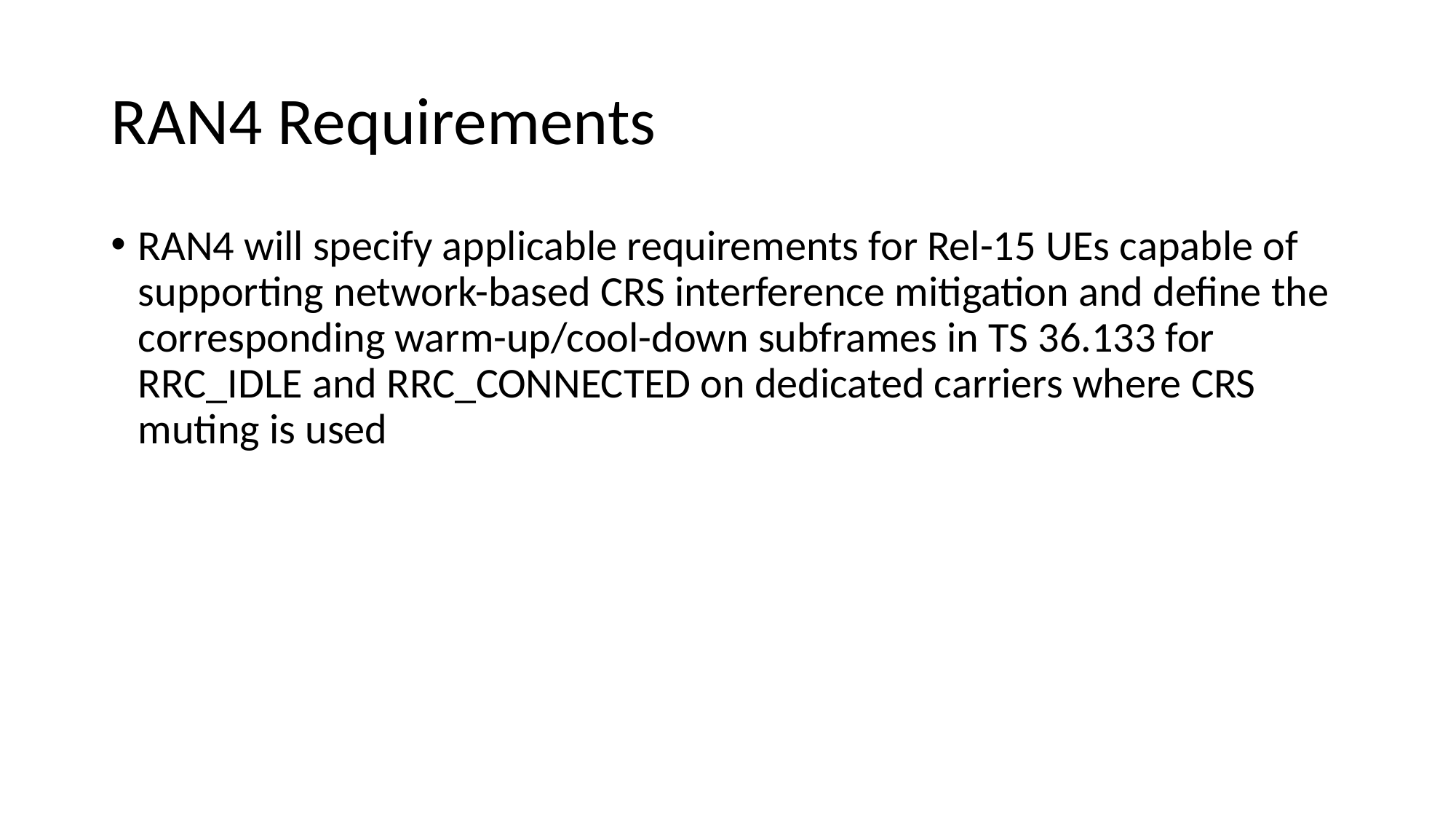

# RAN4 Requirements
RAN4 will specify applicable requirements for Rel-15 UEs capable of supporting network-based CRS interference mitigation and define the corresponding warm-up/cool-down subframes in TS 36.133 for RRC_IDLE and RRC_CONNECTED on dedicated carriers where CRS muting is used